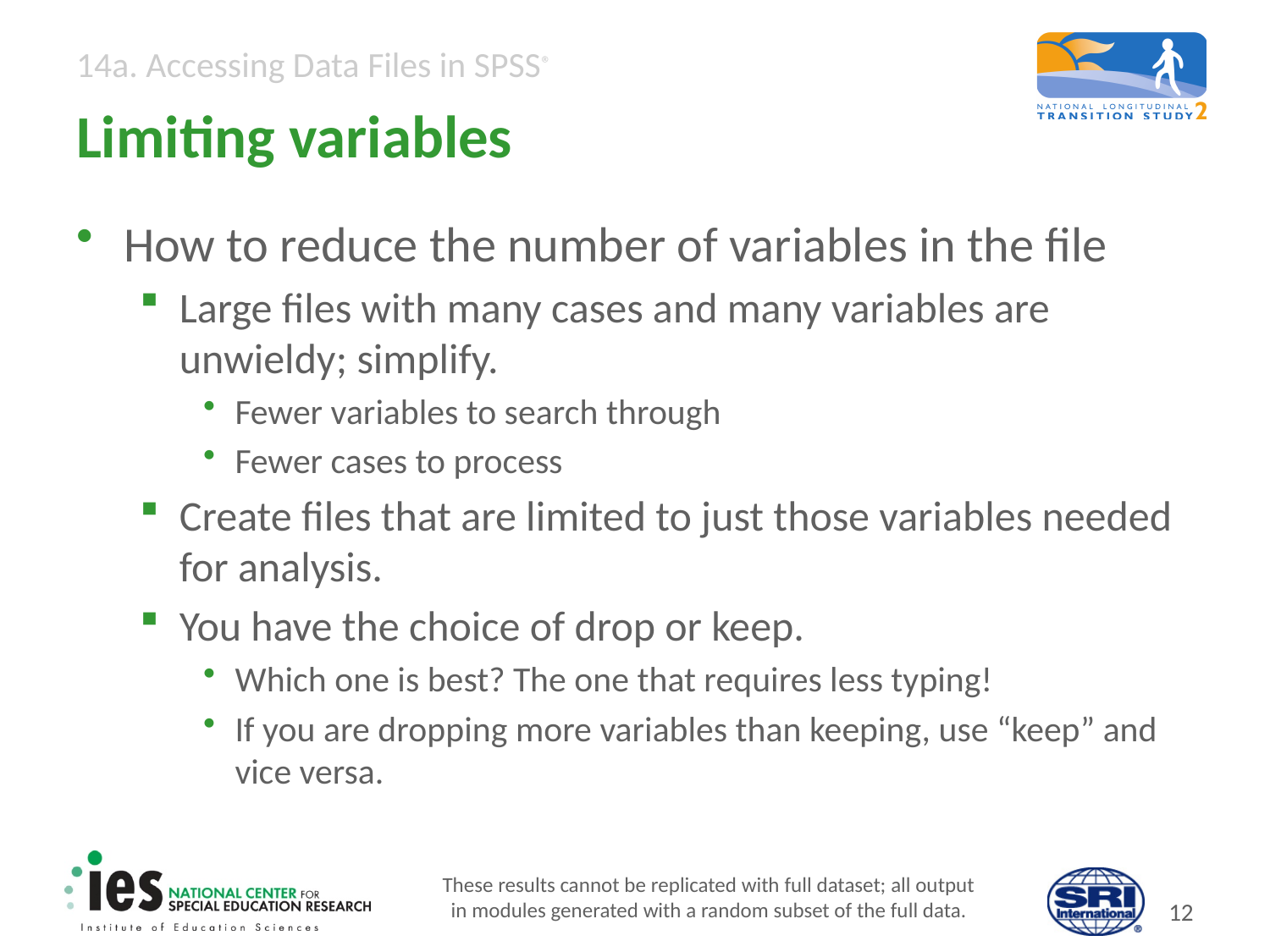

# Limiting variables
How to reduce the number of variables in the file
Large files with many cases and many variables are unwieldy; simplify.
Fewer variables to search through
Fewer cases to process
Create files that are limited to just those variables needed for analysis.
You have the choice of drop or keep.
Which one is best? The one that requires less typing!
If you are dropping more variables than keeping, use “keep” and vice versa.
These results cannot be replicated with full dataset; all output
in modules generated with a random subset of the full data.
12